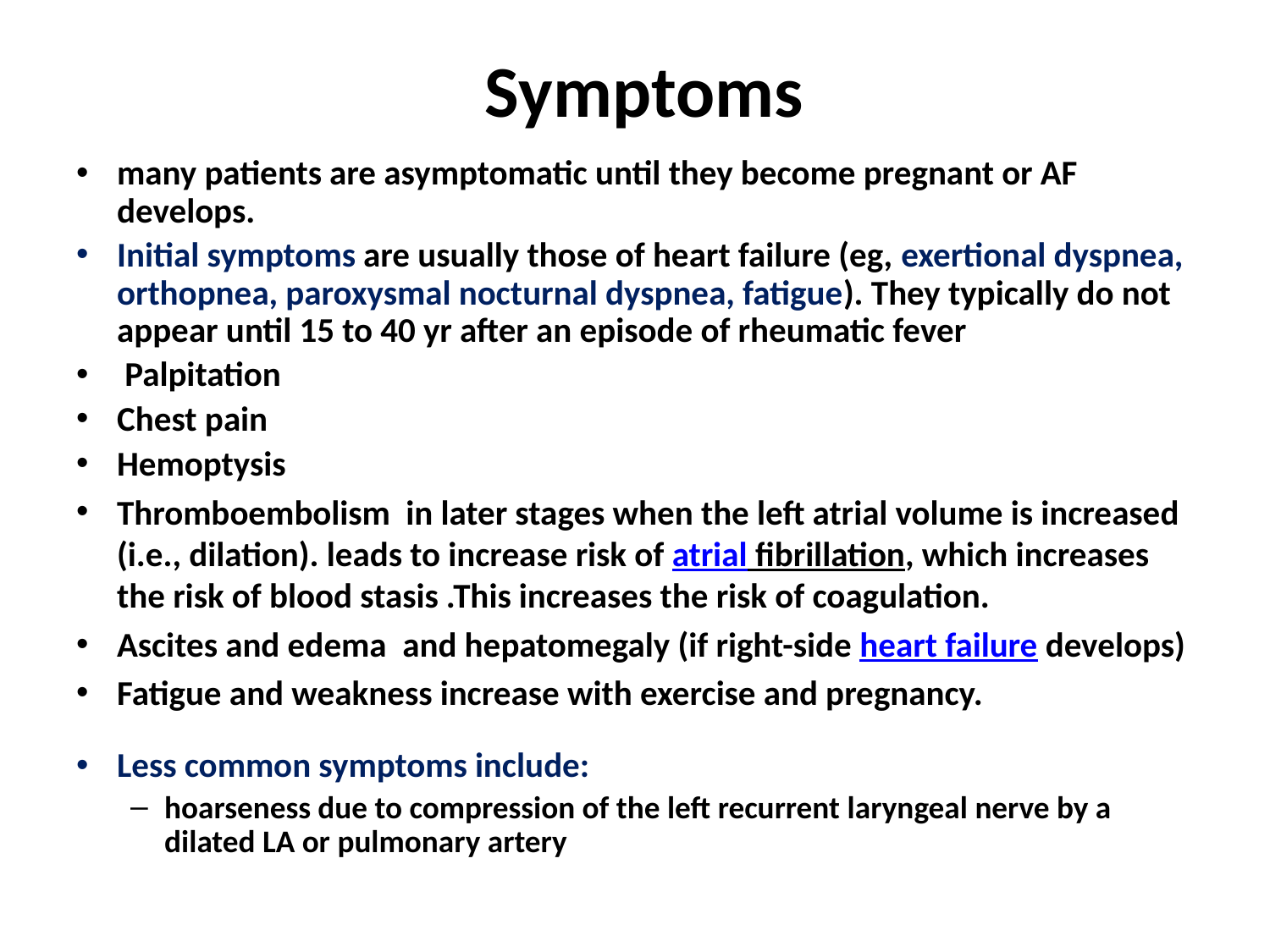

# Symptoms
many patients are asymptomatic until they become pregnant or AF develops.
Initial symptoms are usually those of heart failure (eg, exertional dyspnea, orthopnea, paroxysmal nocturnal dyspnea, fatigue). They typically do not appear until 15 to 40 yr after an episode of rheumatic fever
 Palpitation
Chest pain
Hemoptysis
Thromboembolism  in later stages when the left atrial volume is increased (i.e., dilation). leads to increase risk of atrial fibrillation, which increases the risk of blood stasis .This increases the risk of coagulation.
Ascites and edema  and hepatomegaly (if right-side heart failure develops)
Fatigue and weakness increase with exercise and pregnancy.

Less common symptoms include:
hoarseness due to compression of the left recurrent laryngeal nerve by a dilated LA or pulmonary artery